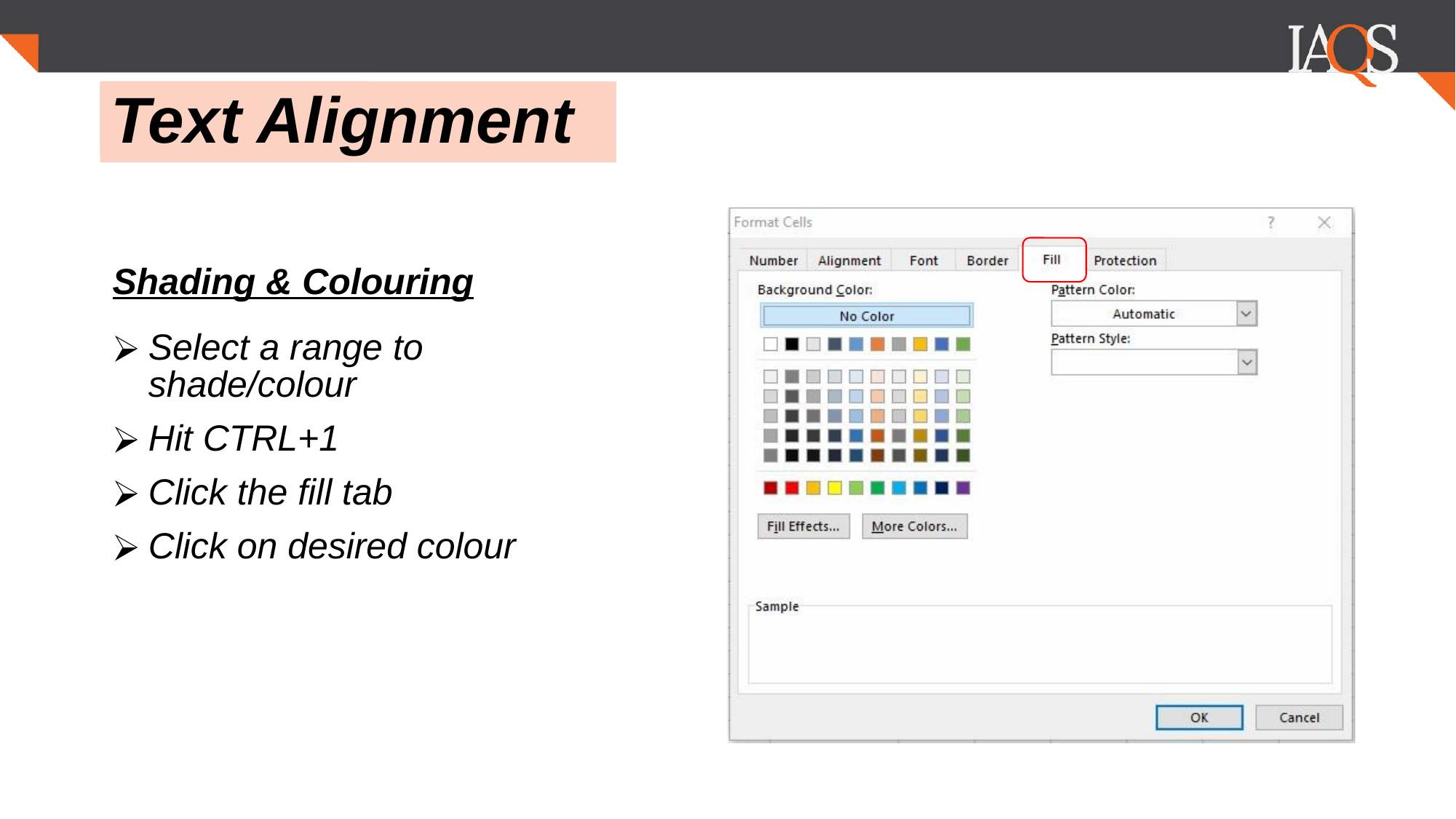

.

# Text Alignment

Shading & Colouring
Select a range to  shade/colour
Hit CTRL+1
Click the fill tab
Click on desired colour